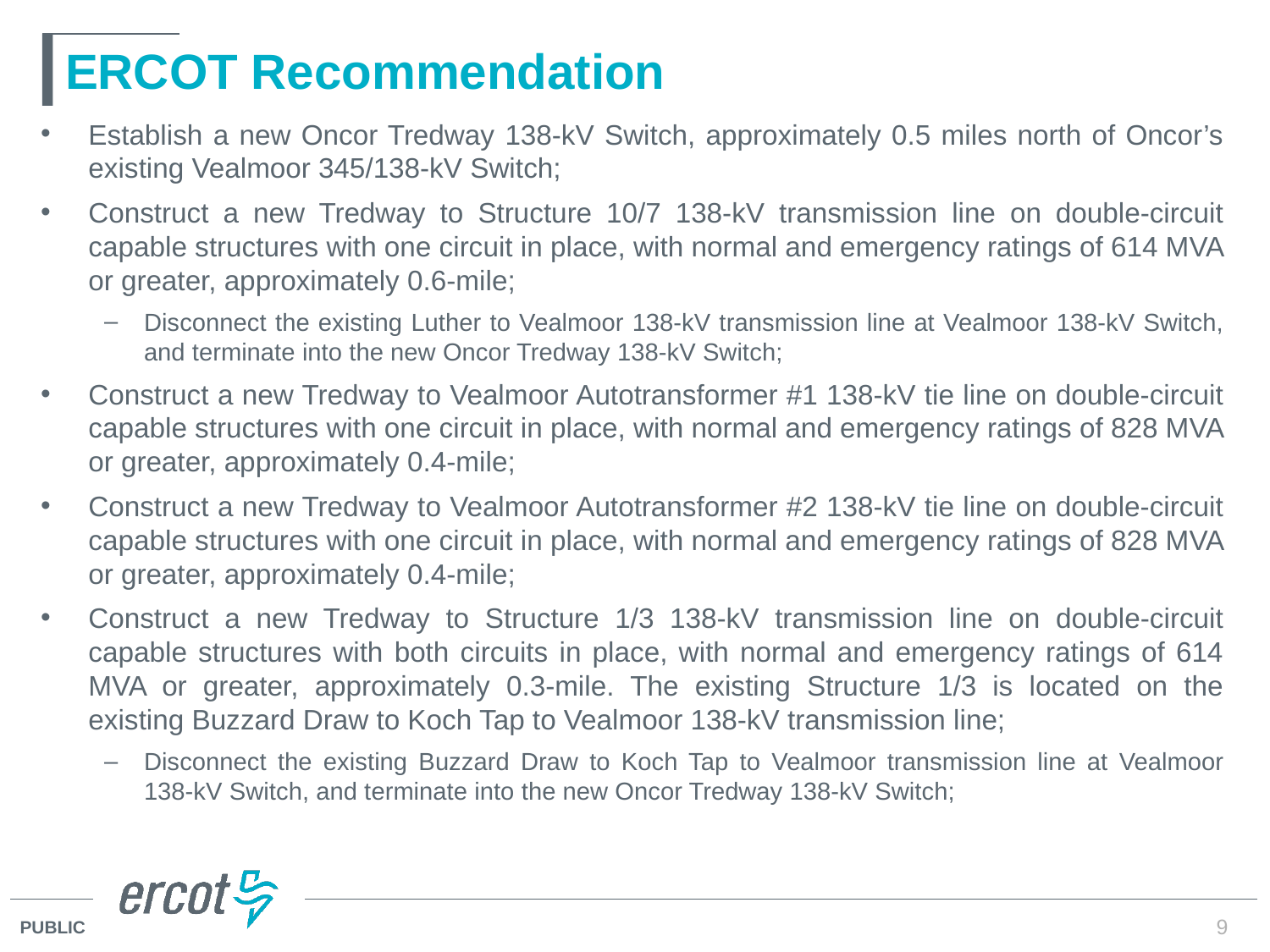

# ERCOT Recommendation
Establish a new Oncor Tredway 138-kV Switch, approximately 0.5 miles north of Oncor’s existing Vealmoor 345/138-kV Switch;
Construct a new Tredway to Structure 10/7 138-kV transmission line on double-circuit capable structures with one circuit in place, with normal and emergency ratings of 614 MVA or greater, approximately 0.6-mile;
Disconnect the existing Luther to Vealmoor 138-kV transmission line at Vealmoor 138-kV Switch, and terminate into the new Oncor Tredway 138-kV Switch;
Construct a new Tredway to Vealmoor Autotransformer #1 138-kV tie line on double-circuit capable structures with one circuit in place, with normal and emergency ratings of 828 MVA or greater, approximately 0.4-mile;
Construct a new Tredway to Vealmoor Autotransformer #2 138-kV tie line on double-circuit capable structures with one circuit in place, with normal and emergency ratings of 828 MVA or greater, approximately 0.4-mile;
Construct a new Tredway to Structure 1/3 138-kV transmission line on double-circuit capable structures with both circuits in place, with normal and emergency ratings of 614 MVA or greater, approximately 0.3-mile. The existing Structure 1/3 is located on the existing Buzzard Draw to Koch Tap to Vealmoor 138-kV transmission line;
Disconnect the existing Buzzard Draw to Koch Tap to Vealmoor transmission line at Vealmoor 138-kV Switch, and terminate into the new Oncor Tredway 138-kV Switch;
9